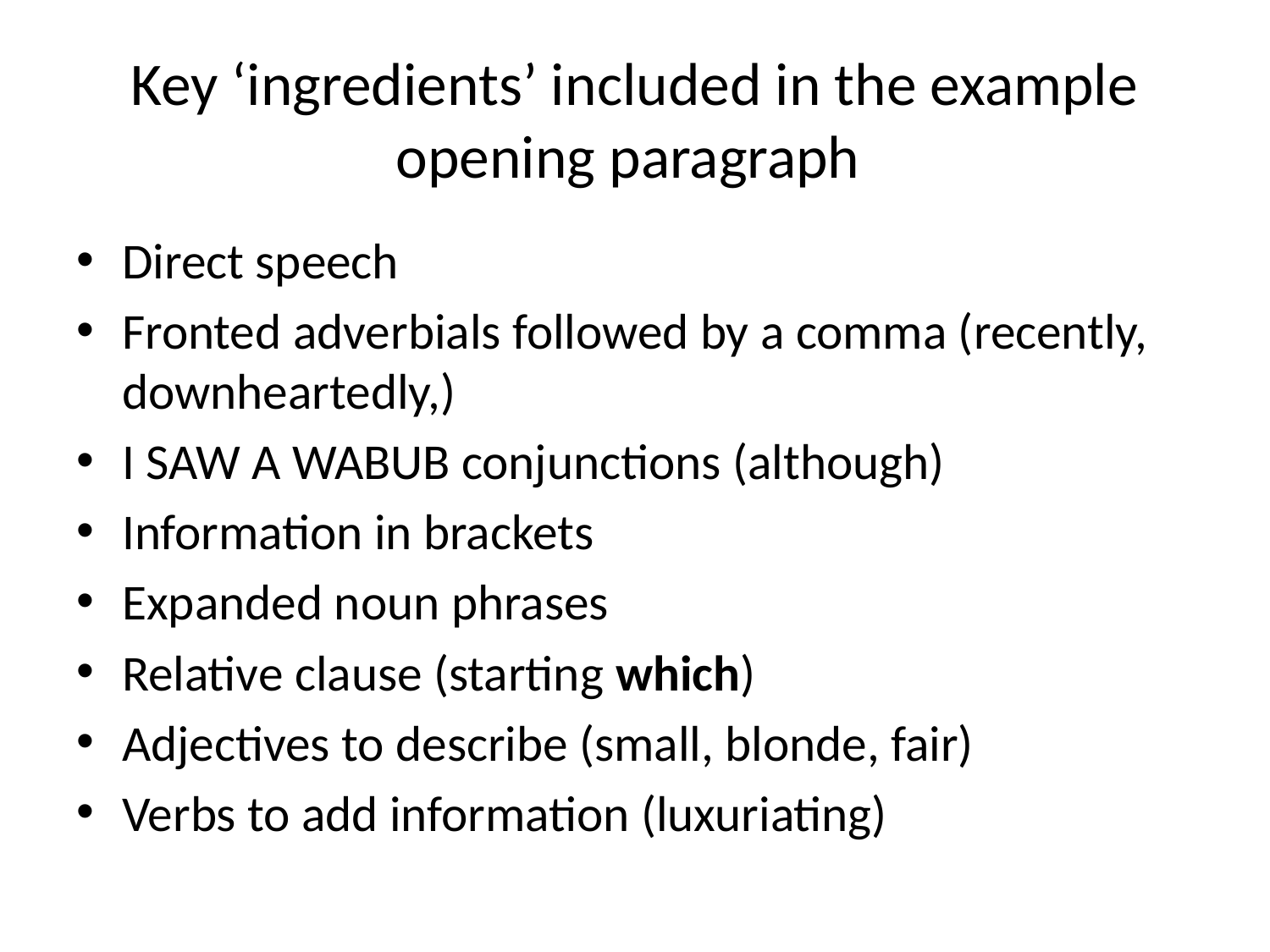

# Key ‘ingredients’ included in the example opening paragraph
Direct speech
Fronted adverbials followed by a comma (recently, downheartedly,)
I SAW A WABUB conjunctions (although)
Information in brackets
Expanded noun phrases
Relative clause (starting which)
Adjectives to describe (small, blonde, fair)
Verbs to add information (luxuriating)